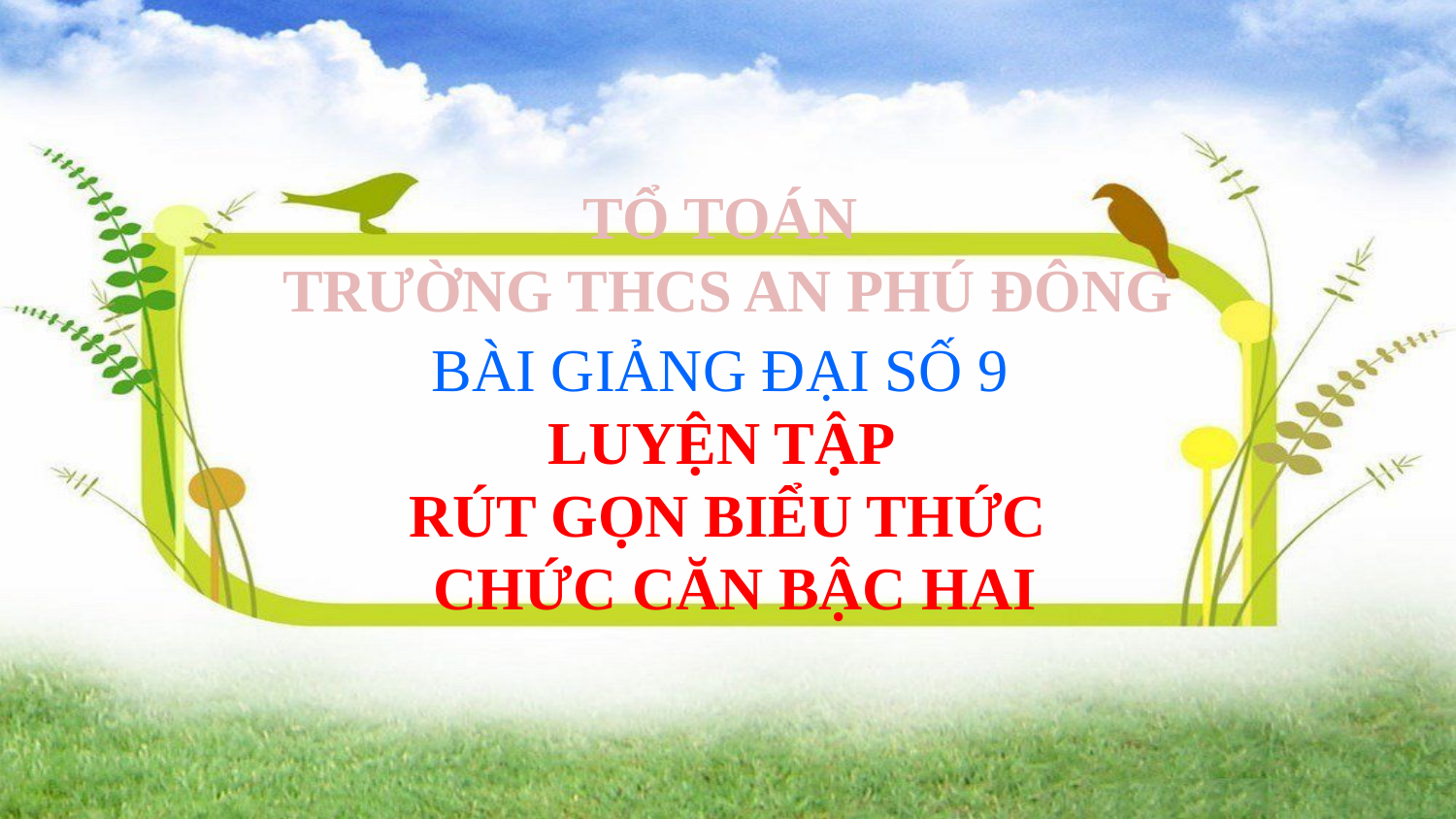

TỔ TOÁN
TRƯỜNG THCS AN PHÚ ĐÔNG
BÀI GIẢNG ĐẠI SỐ 9
LUYỆN TẬP
RÚT GỌN BIỂU THỨC
 CHỨC CĂN BẬC HAI